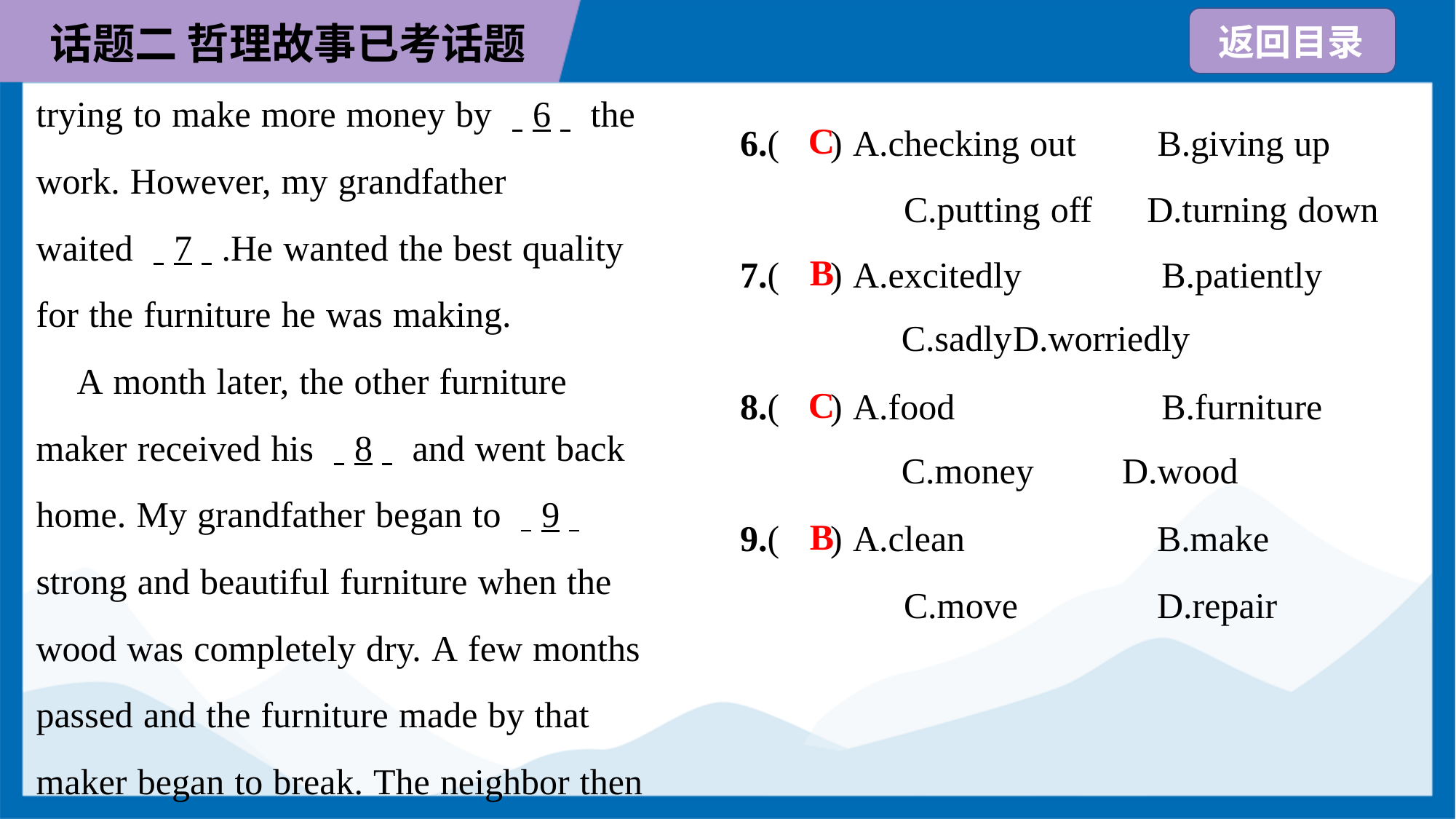

trying to make more money by . .6. . the
work. However, my grandfather
waited . .7. ..He wanted the best quality
for the furniture he was making.
    A month later, the other furniture
maker received his . .8. . and went back
home. My grandfather began to . .9. .
strong and beautiful furniture when the
wood was completely dry. A few months
passed and the furniture made by that
maker began to break. The neighbor then

6.(     ) A.checking out	B.giving up
                  C.putting off      D.turning down
C
7.(     ) A.excitedly	B.patiently
C.sadly	D.worriedly
B
8.(     ) A.food	B.furniture
C.money	D.wood
C
9.(     ) A.clean	             B.make
                  C.move	             D.repair
B